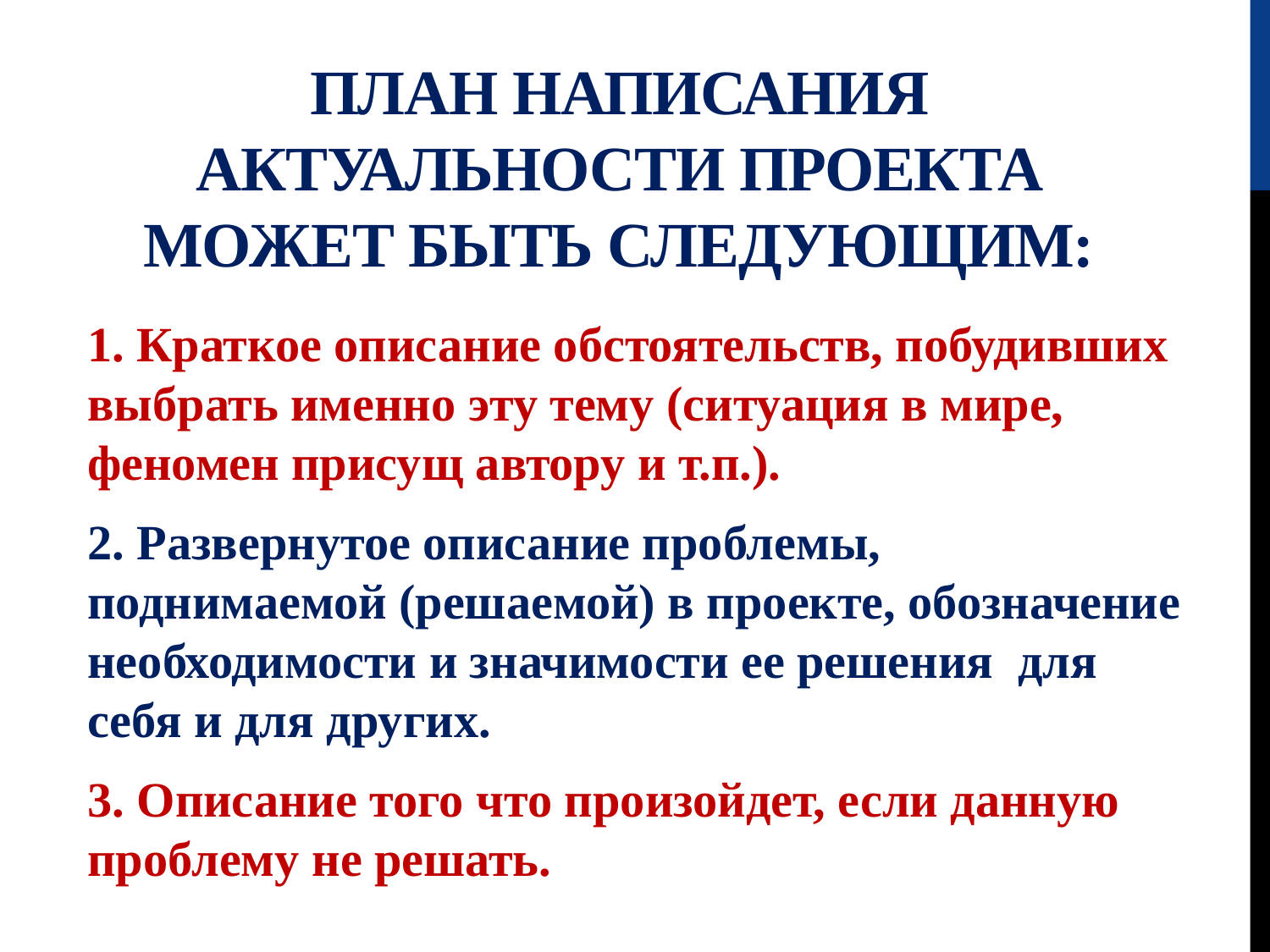

# План написания актуальности проекта может быть следующим:
1. Краткое описание обстоятельств, побудивших выбрать именно эту тему (ситуация в мире, феномен присущ автору и т.п.).
2. Развернутое описание проблемы, поднимаемой (решаемой) в проекте, обозначение необходимости и значимости ее решения  для себя и для других.
3. Описание того что произойдет, если данную проблему не решать.